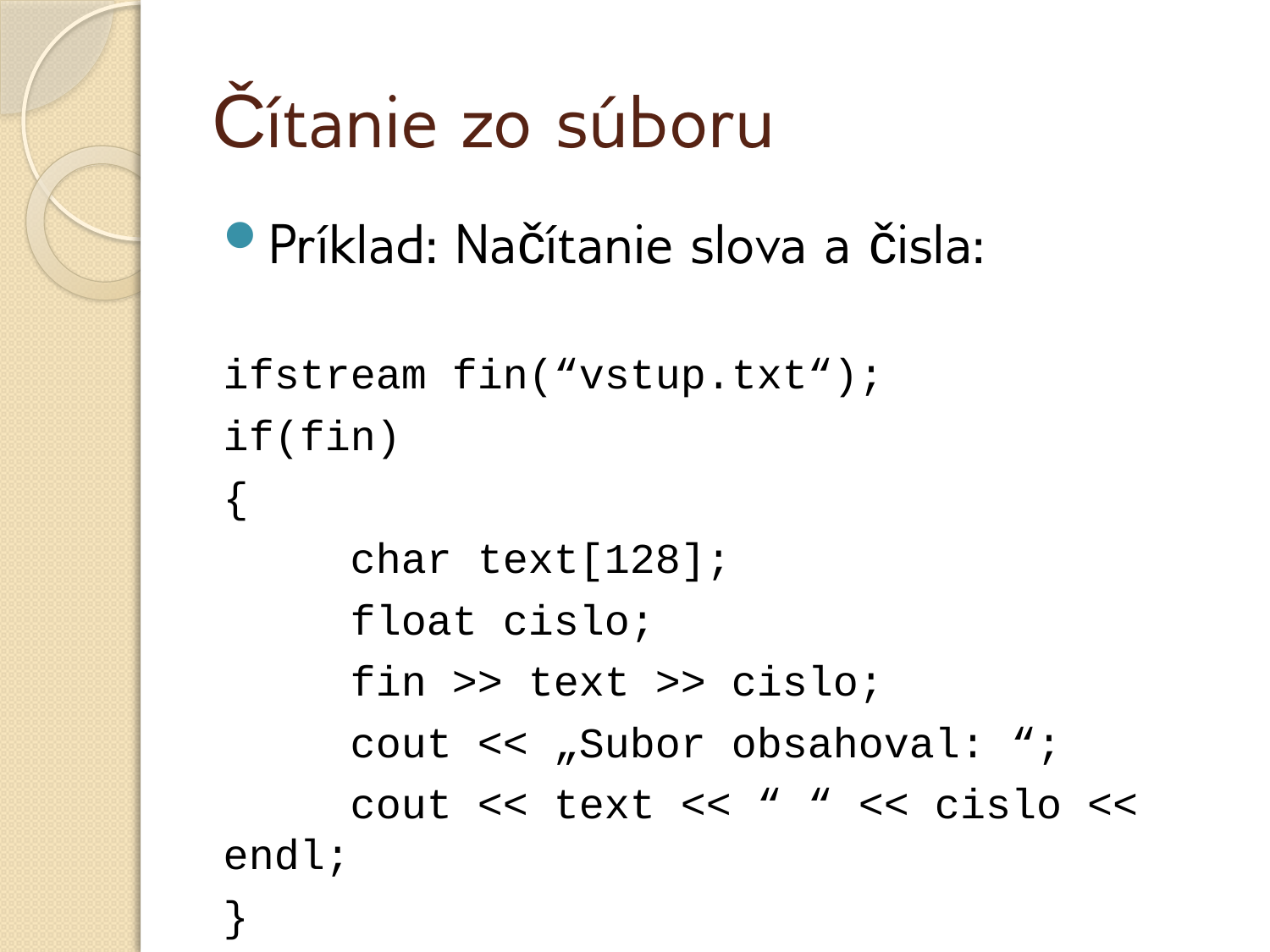

# Čítanie zo súboru
Príklad: Načítanie slova a čisla:

ifstream fin(“vstup.txt“);
if(fin)
{
	char text[128];
	float cislo;
	fin >> text >> cislo;
	cout << „Subor obsahoval: “;
	cout << text << “ “ << cislo << endl;
}